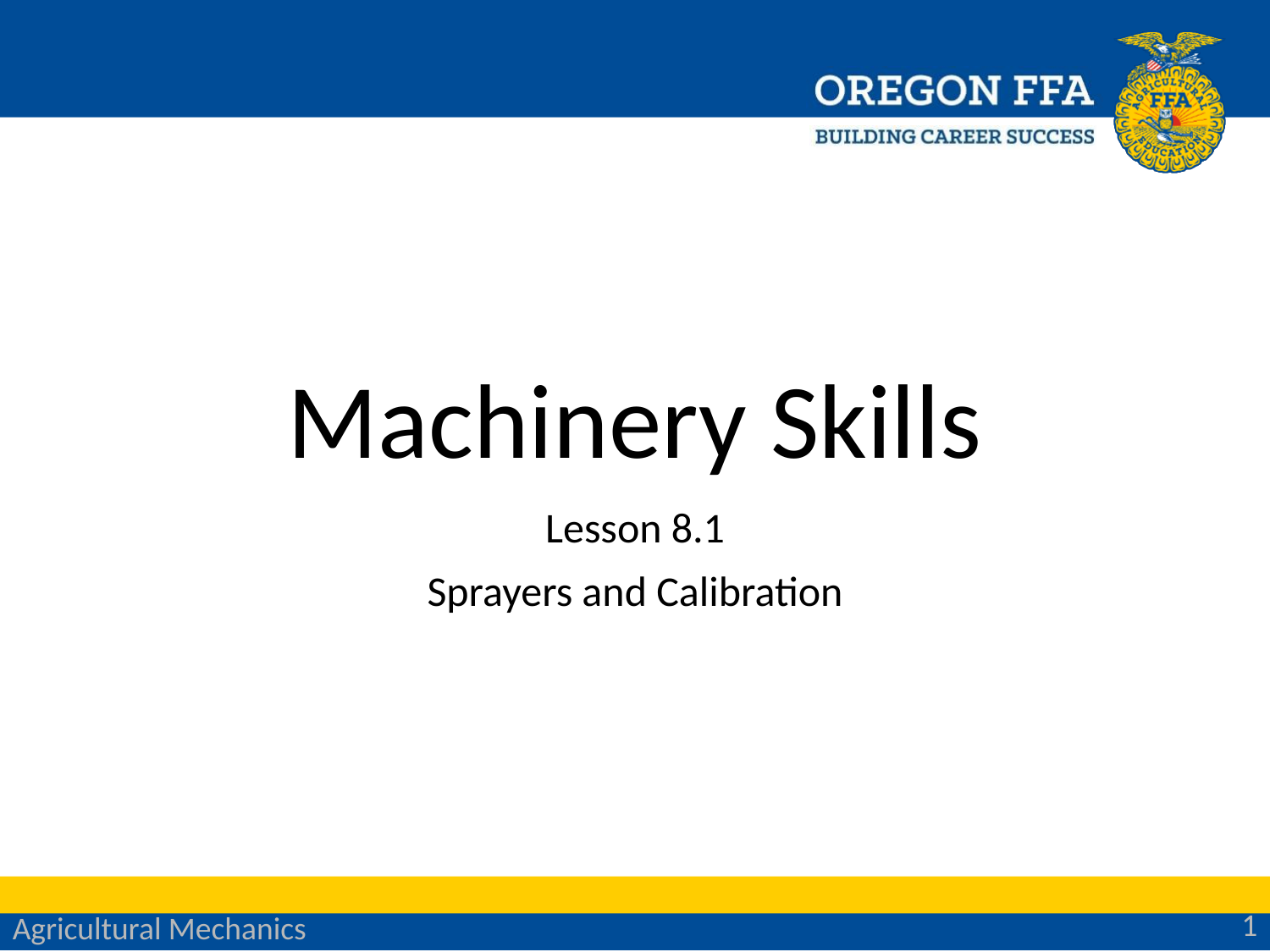

# Machinery Skills
Lesson 8.1
Sprayers and Calibration

1
Agricultural Mechanics